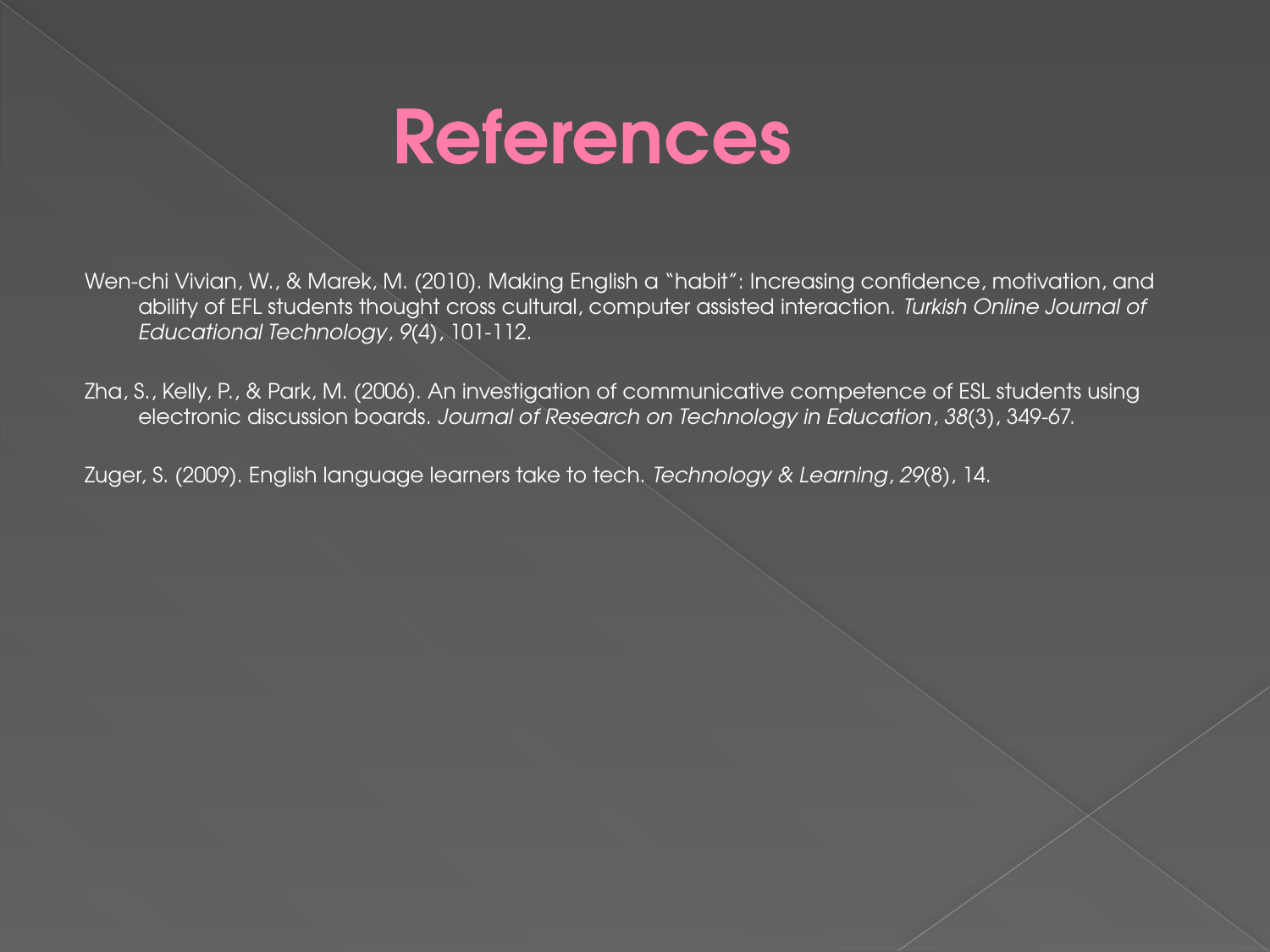

# References
Wen-chi Vivian, W., & Marek, M. (2010). Making English a “habit”: Increasing confidence, motivation, and ability of EFL students thought cross cultural, computer assisted interaction. Turkish Online Journal of Educational Technology, 9(4), 101-112.

Zha, S., Kelly, P., & Park, M. (2006). An investigation of communicative competence of ESL students using electronic discussion boards. Journal of Research on Technology in Education, 38(3), 349-67.

Zuger, S. (2009). English language learners take to tech. Technology & Learning, 29(8), 14.